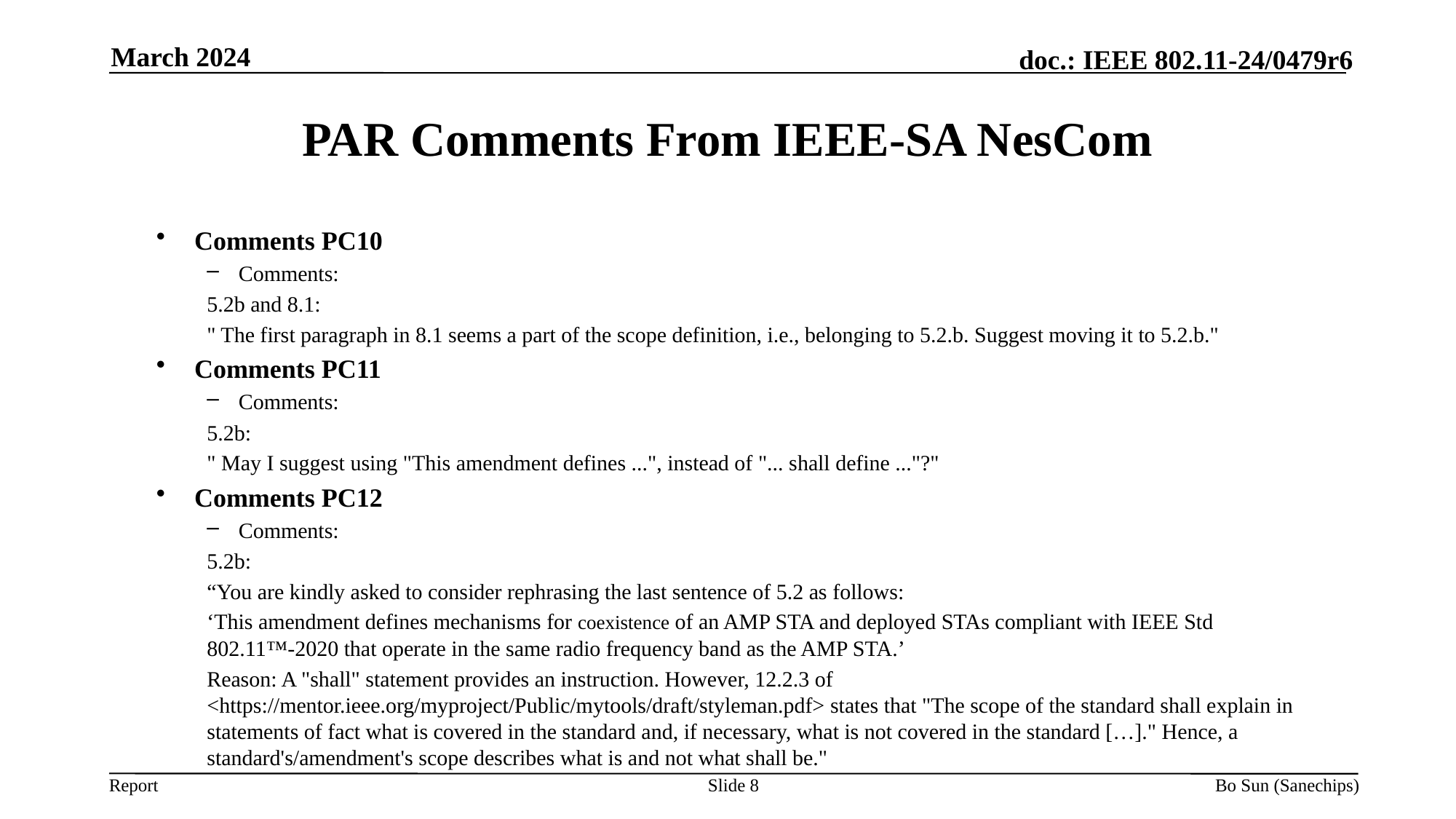

March 2024
PAR Comments From IEEE-SA NesCom
Comments PC10
Comments:
5.2b and 8.1:
" The first paragraph in 8.1 seems a part of the scope definition, i.e., belonging to 5.2.b. Suggest moving it to 5.2.b."
Comments PC11
Comments:
5.2b:
" May I suggest using "This amendment defines ...", instead of "... shall define ..."?"
Comments PC12
Comments:
5.2b:
“You are kindly asked to consider rephrasing the last sentence of 5.2 as follows:
‘This amendment defines mechanisms for coexistence of an AMP STA and deployed STAs compliant with IEEE Std 802.11™-2020 that operate in the same radio frequency band as the AMP STA.’
Reason: A "shall" statement provides an instruction. However, 12.2.3 of <https://mentor.ieee.org/myproject/Public/mytools/draft/styleman.pdf> states that "The scope of the standard shall explain in statements of fact what is covered in the standard and, if necessary, what is not covered in the standard […]." Hence, a standard's/amendment's scope describes what is and not what shall be."
Slide 8
Bo Sun (Sanechips)